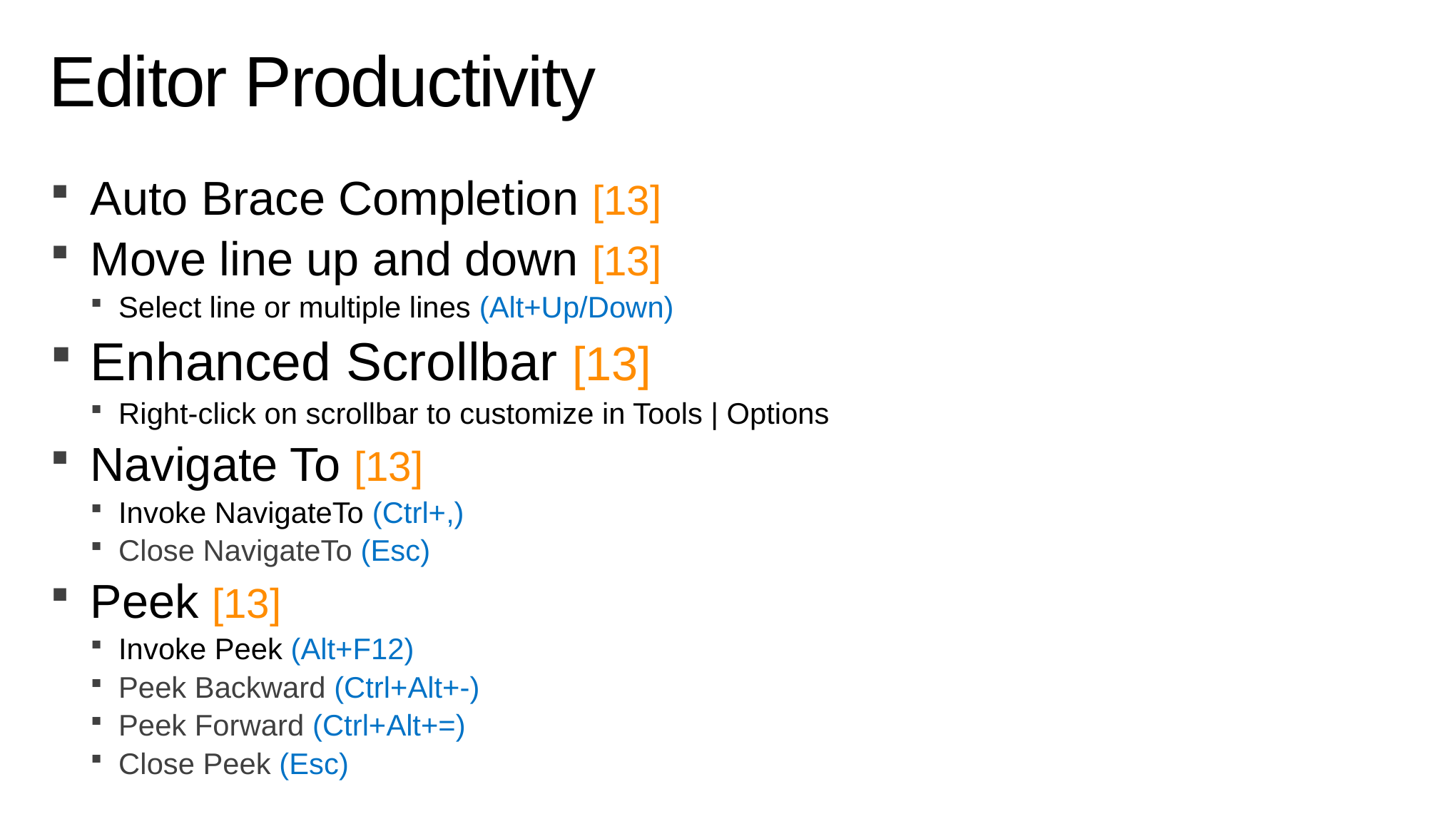

# Editor Productivity
Auto Brace Completion [13]
Move line up and down [13]
Select line or multiple lines (Alt+Up/Down)
Enhanced Scrollbar [13]
Right-click on scrollbar to customize in Tools | Options
Navigate To [13]
Invoke NavigateTo (Ctrl+,)
Close NavigateTo (Esc)
Peek [13]
Invoke Peek (Alt+F12)
Peek Backward (Ctrl+Alt+-)
Peek Forward (Ctrl+Alt+=)
Close Peek (Esc)